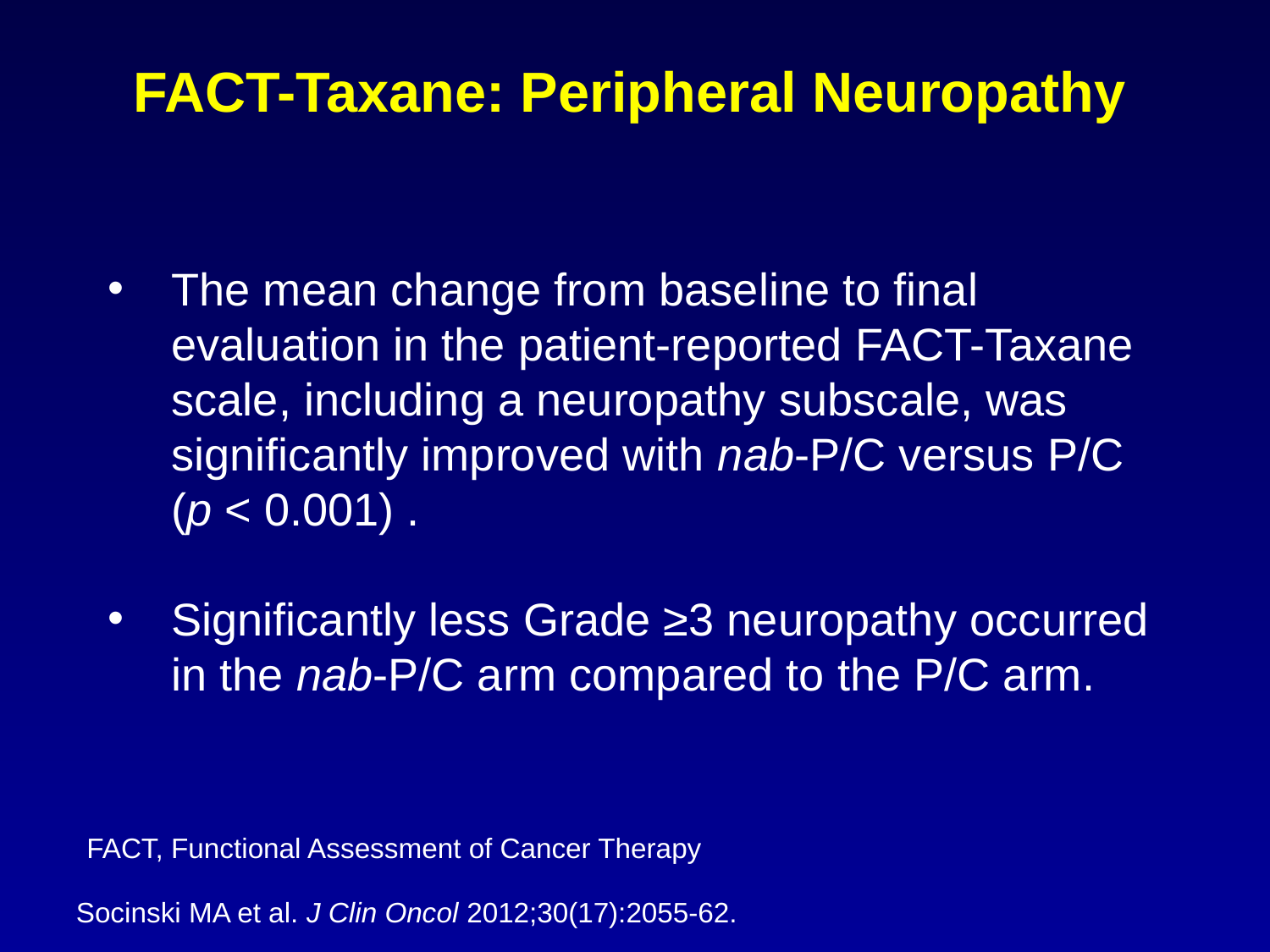

# FACT-Taxane: Peripheral Neuropathy
The mean change from baseline to final evaluation in the patient-reported FACT-Taxane scale, including a neuropathy subscale, was significantly improved with nab-P/C versus P/C (p < 0.001) .

Significantly less Grade ≥3 neuropathy occurred in the nab-P/C arm compared to the P/C arm.
FACT, Functional Assessment of Cancer Therapy
Socinski MA et al. J Clin Oncol 2012;30(17):2055-62.